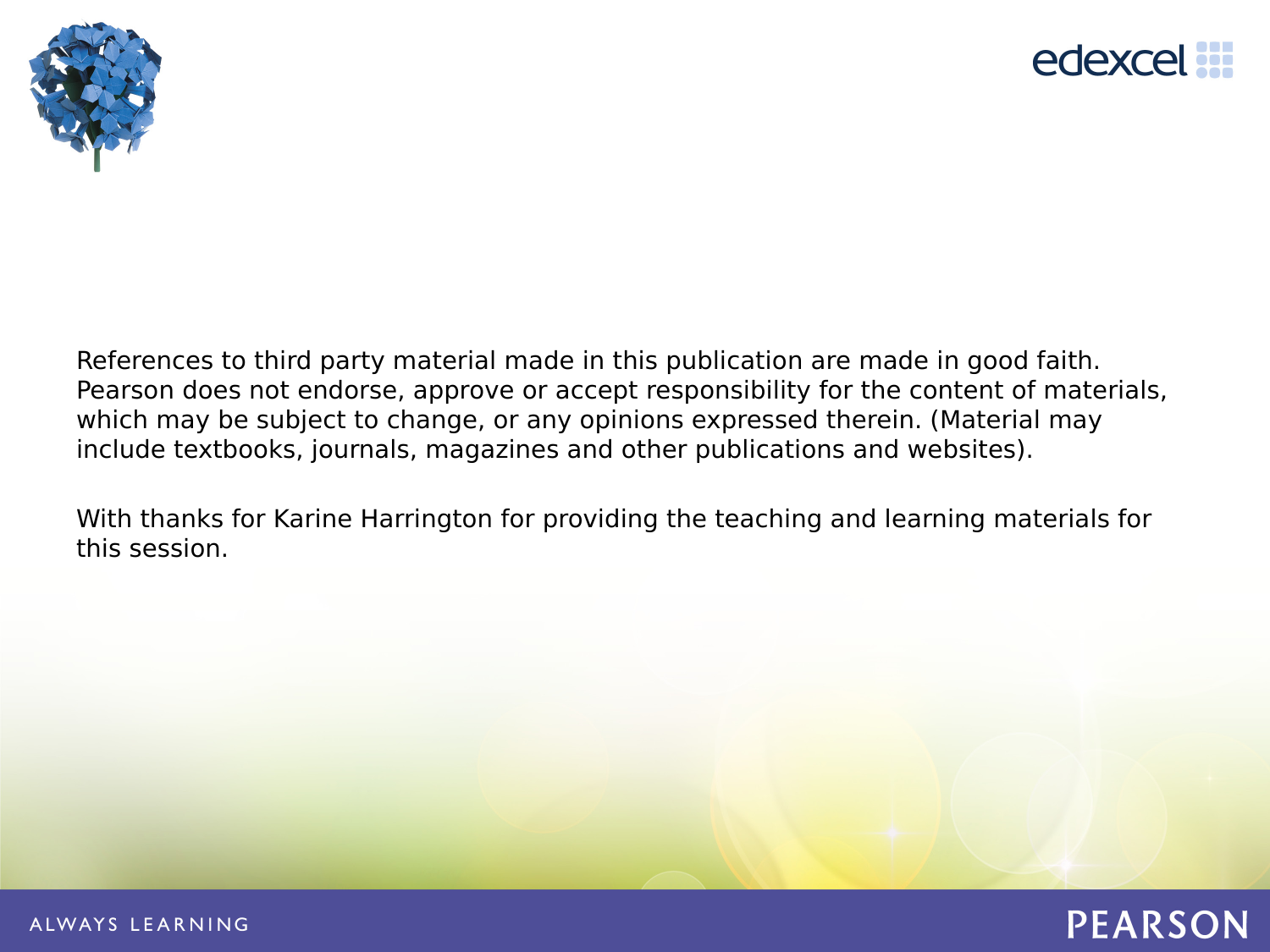

References to third party material made in this publication are made in good faith. Pearson does not endorse, approve or accept responsibility for the content of materials, which may be subject to change, or any opinions expressed therein. (Material may include textbooks, journals, magazines and other publications and websites).

With thanks for Karine Harrington for providing the teaching and learning materials for this session.